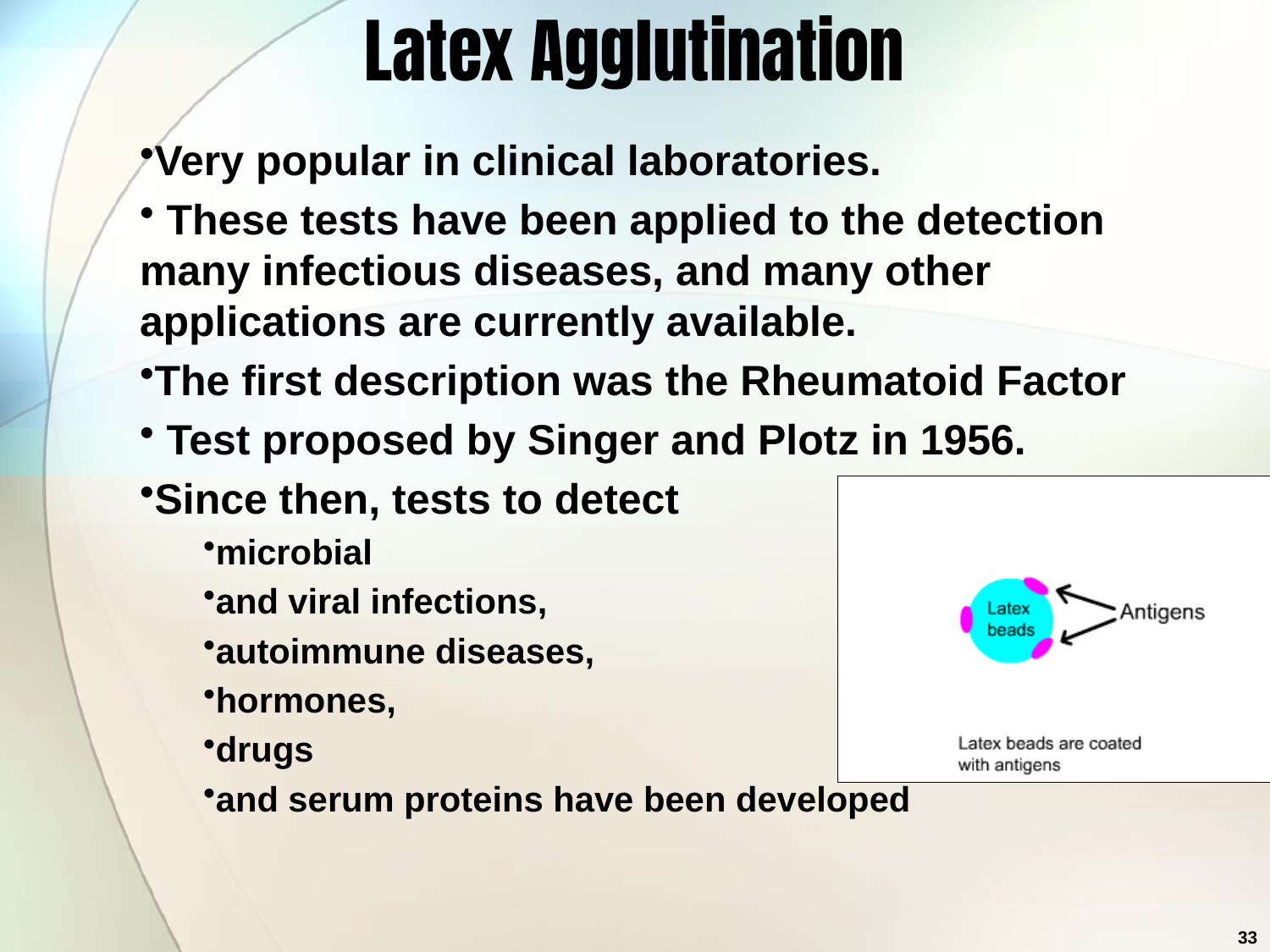

# Latex Agglutination
Very popular in clinical laboratories.
 These tests have been applied to the detection many infectious diseases, and many other applications are currently available.
The first description was the Rheumatoid Factor
 Test proposed by Singer and Plotz in 1956.
Since then, tests to detect
microbial
and viral infections,
autoimmune diseases,
hormones,
drugs
and serum proteins have been developed
33